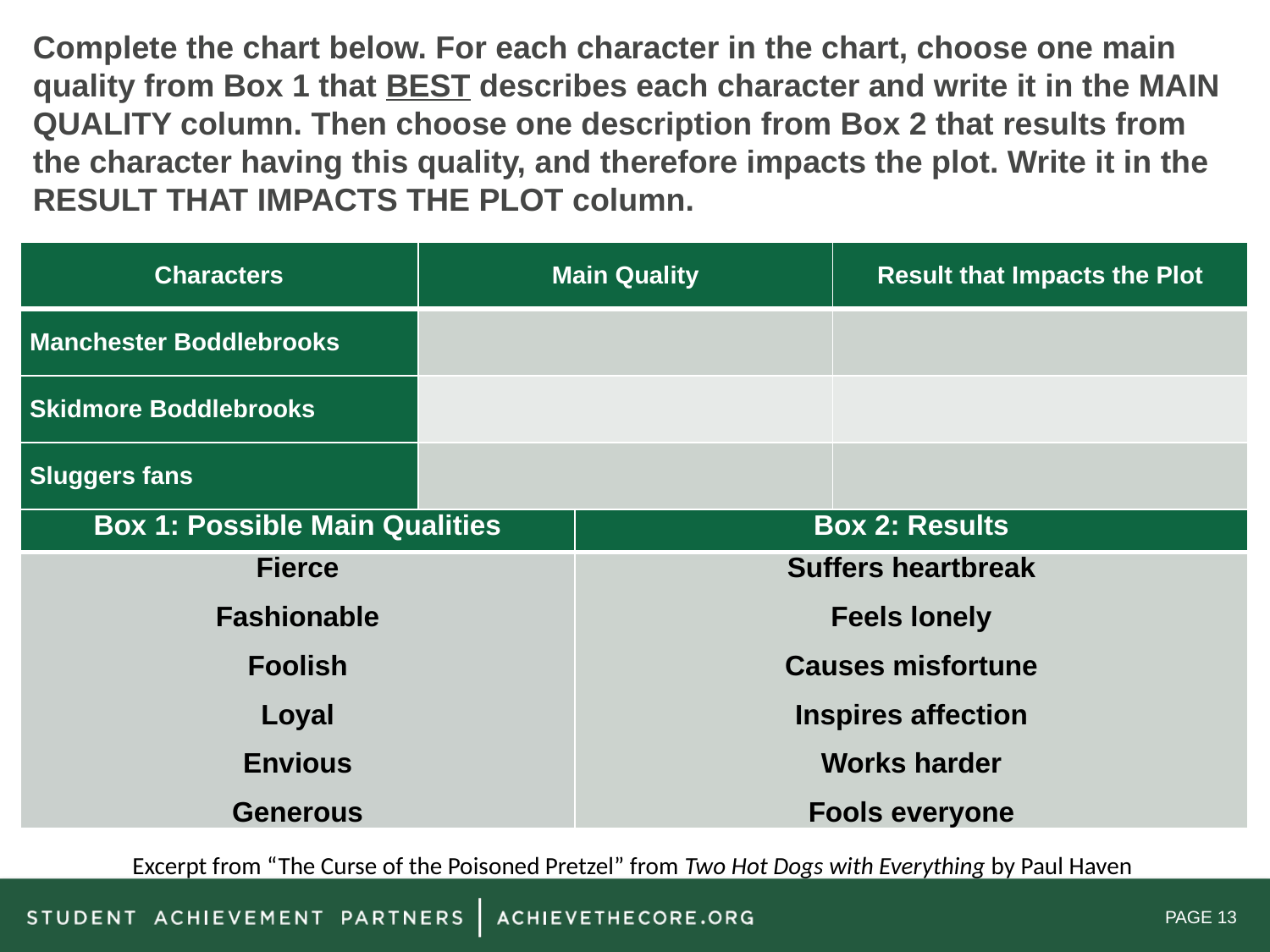

Complete the chart below. For each character in the chart, choose one main quality from Box 1 that BEST describes each character and write it in the MAIN QUALITY column. Then choose one description from Box 2 that results from the character having this quality, and therefore impacts the plot. Write it in the RESULT THAT IMPACTS THE PLOT column.

| Characters | Main Quality | Result that Impacts the Plot |
| --- | --- | --- |
| Manchester Boddlebrooks |  |  |
| Skidmore Boddlebrooks |  |  |
| Sluggers fans |  |  |
| Box 1: Possible Main Qualities | Box 2: Results |
| --- | --- |
| Fierce Fashionable Foolish Loyal Envious Generous | Suffers heartbreak Feels lonely Causes misfortune Inspires affection Works harder Fools everyone |
Excerpt from “The Curse of the Poisoned Pretzel” from Two Hot Dogs with Everything by Paul Haven